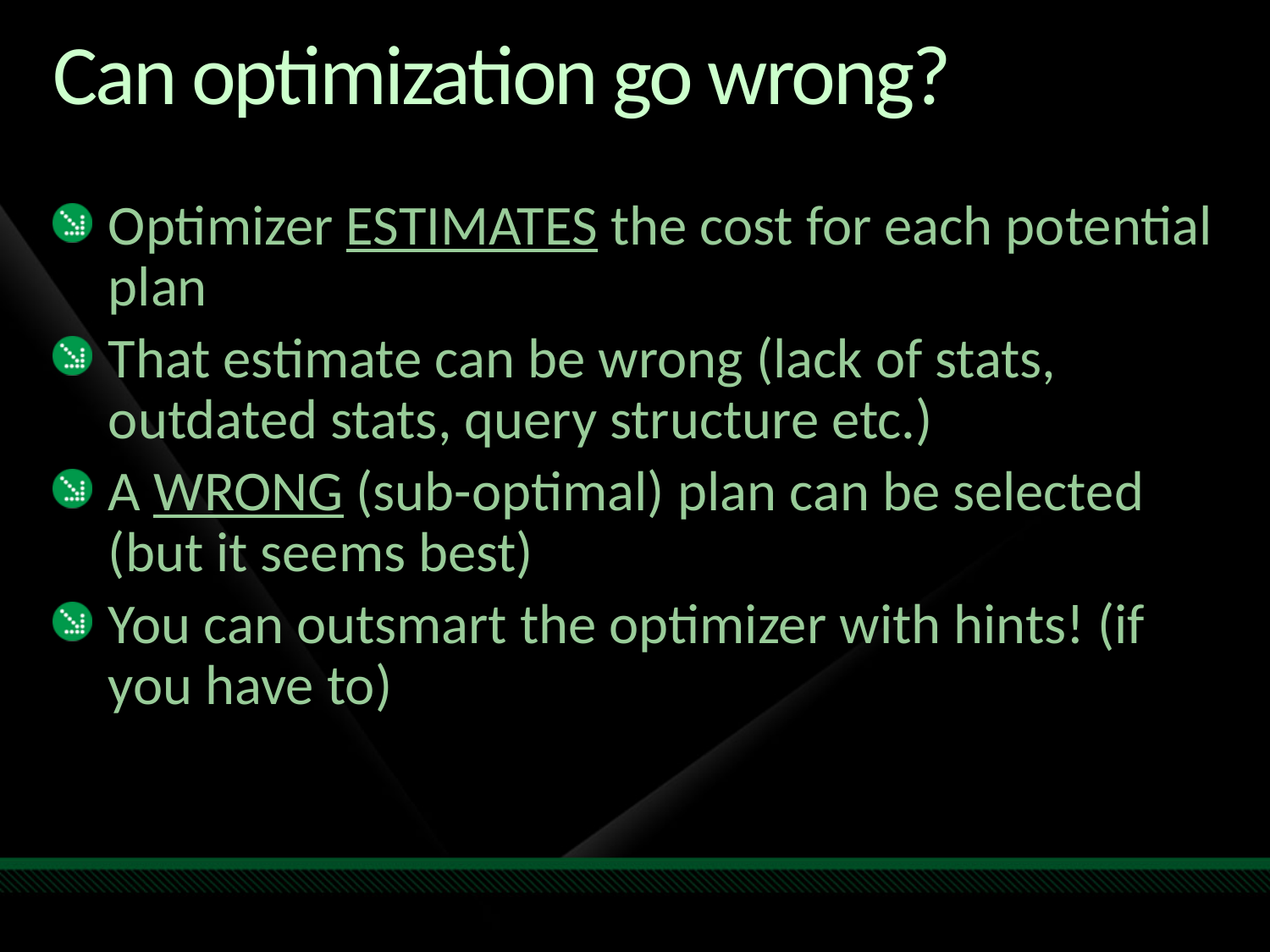

# Can optimization go wrong?
Optimizer ESTIMATES the cost for each potential plan
That estimate can be wrong (lack of stats, outdated stats, query structure etc.)
A WRONG (sub-optimal) plan can be selected (but it seems best)
You can outsmart the optimizer with hints! (if you have to)